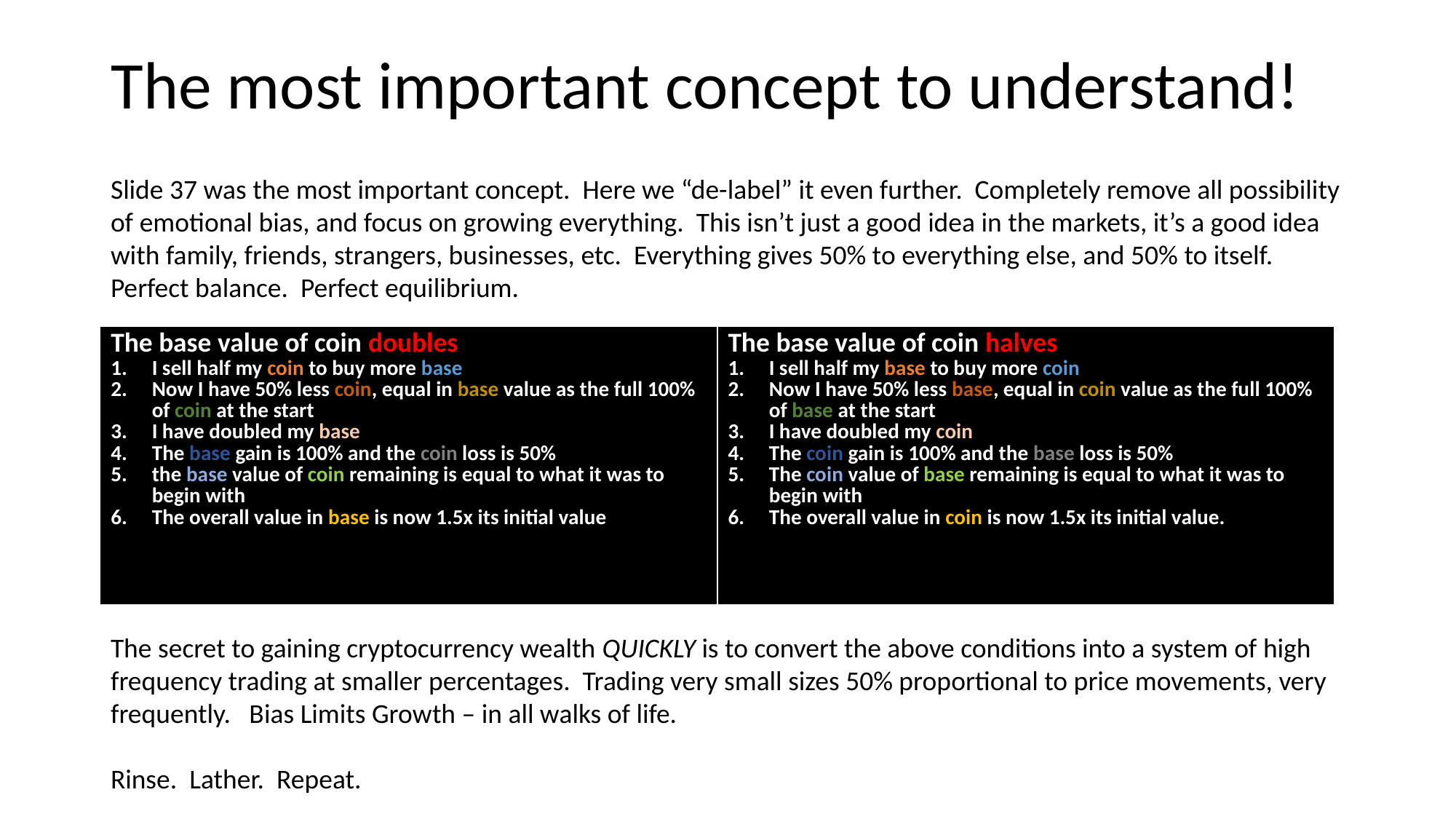

# The most important concept to understand!
Slide 37 was the most important concept.  Here we “de-label” it even further.  Completely remove all possibility of emotional bias, and focus on growing everything.  This isn’t just a good idea in the markets, it’s a good idea with family, friends, strangers, businesses, etc.  Everything gives 50% to everything else, and 50% to itself.  Perfect balance.  Perfect equilibrium.

The secret to gaining cryptocurrency wealth QUICKLY is to convert the above conditions into a system of high frequency trading at smaller percentages.  Trading very small sizes 50% proportional to price movements, very frequently.   Bias Limits Growth – in all walks of life.

Rinse.  Lather.  Repeat.
| The base value of coin doubles I sell half my coin to buy more base Now I have 50% less coin, equal in base value as the full 100% of coin at the start I have doubled my base The base gain is 100% and the coin loss is 50% the base value of coin remaining is equal to what it was to begin with The overall value in base is now 1.5x its initial value | The base value of coin halves I sell half my base to buy more coin  Now I have 50% less base, equal in coin value as the full 100% of base at the start I have doubled my coin The coin gain is 100% and the base loss is 50% The coin value of base remaining is equal to what it was to begin with The overall value in coin is now 1.5x its initial value. |
| --- | --- |